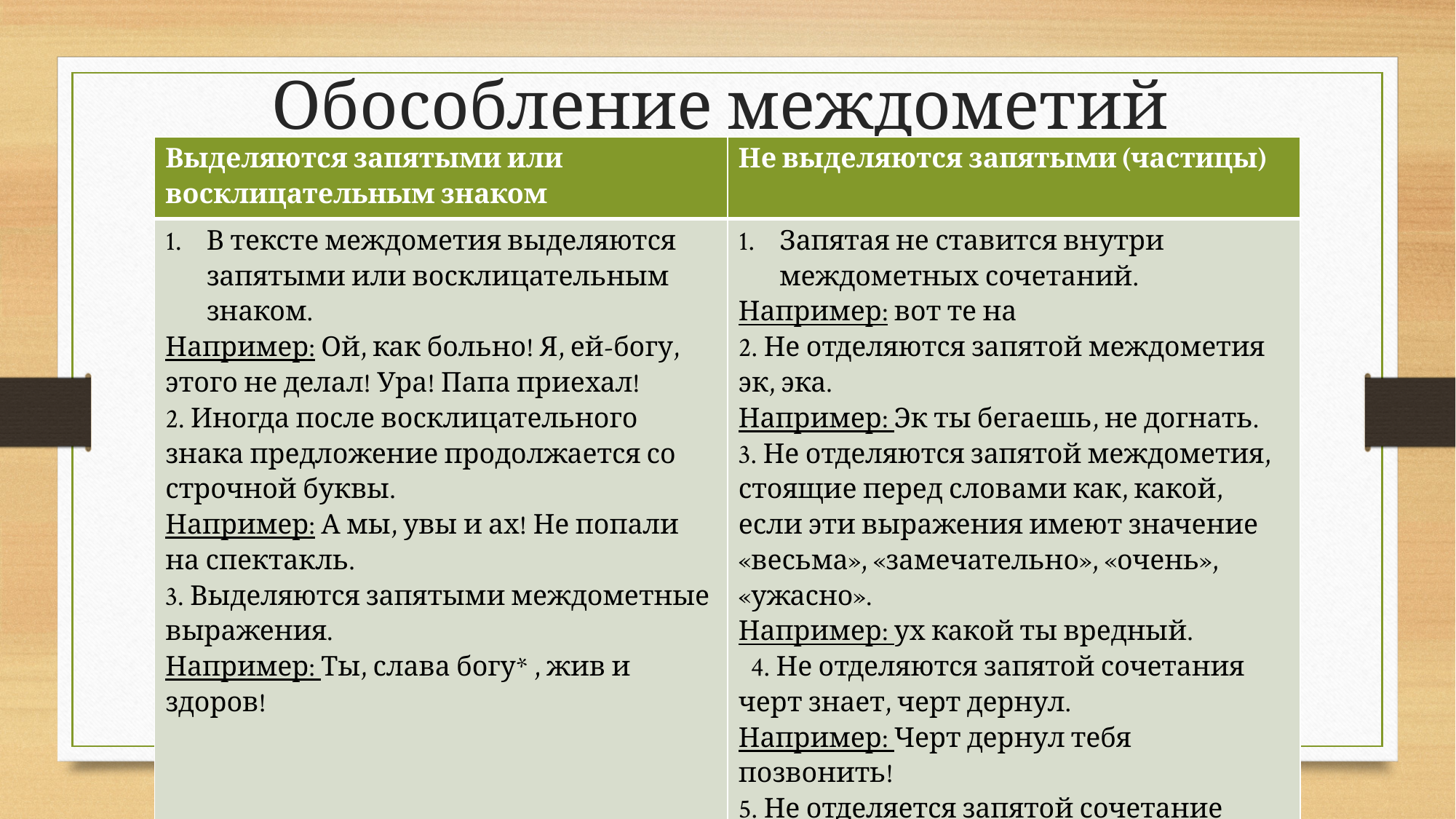

# Обособление междометий
| Выделяются запятыми или восклицательным знаком | Не выделяются запятыми (частицы) |
| --- | --- |
| В тексте междометия выделяются запятыми или восклицательным знаком. Например: Ой, как больно! Я, ей-богу, этого не делал! Ура! Папа приехал! 2. Иногда после восклицательного знака предложение продолжается со строчной буквы. Например: А мы, увы и ах! Не попали на спектакль. 3. Выделяются запятыми междометные выражения. Например: Ты, слава богу\* , жив и здоров! | Запятая не ставится внутри междометных сочетаний. Например: вот те на 2. Не отделяются запятой междометия эк, эка. Например: Эк ты бегаешь, не догнать. 3. Не отделяются запятой междометия, стоящие перед словами как, какой, если эти выражения имеют значение «весьма», «замечательно», «очень», «ужасно». Например: ух какой ты вредный. 4. Не отделяются запятой сочетания черт знает, черт дернул. Например: Черт дернул тебя позвонить! 5. Не отделяется запятой сочетание слава богу\*, если оно в предложении выполняет роль сказуемого и имеет значение хорошо, благополучно. Например: Дома все слава богу |
|  |  |